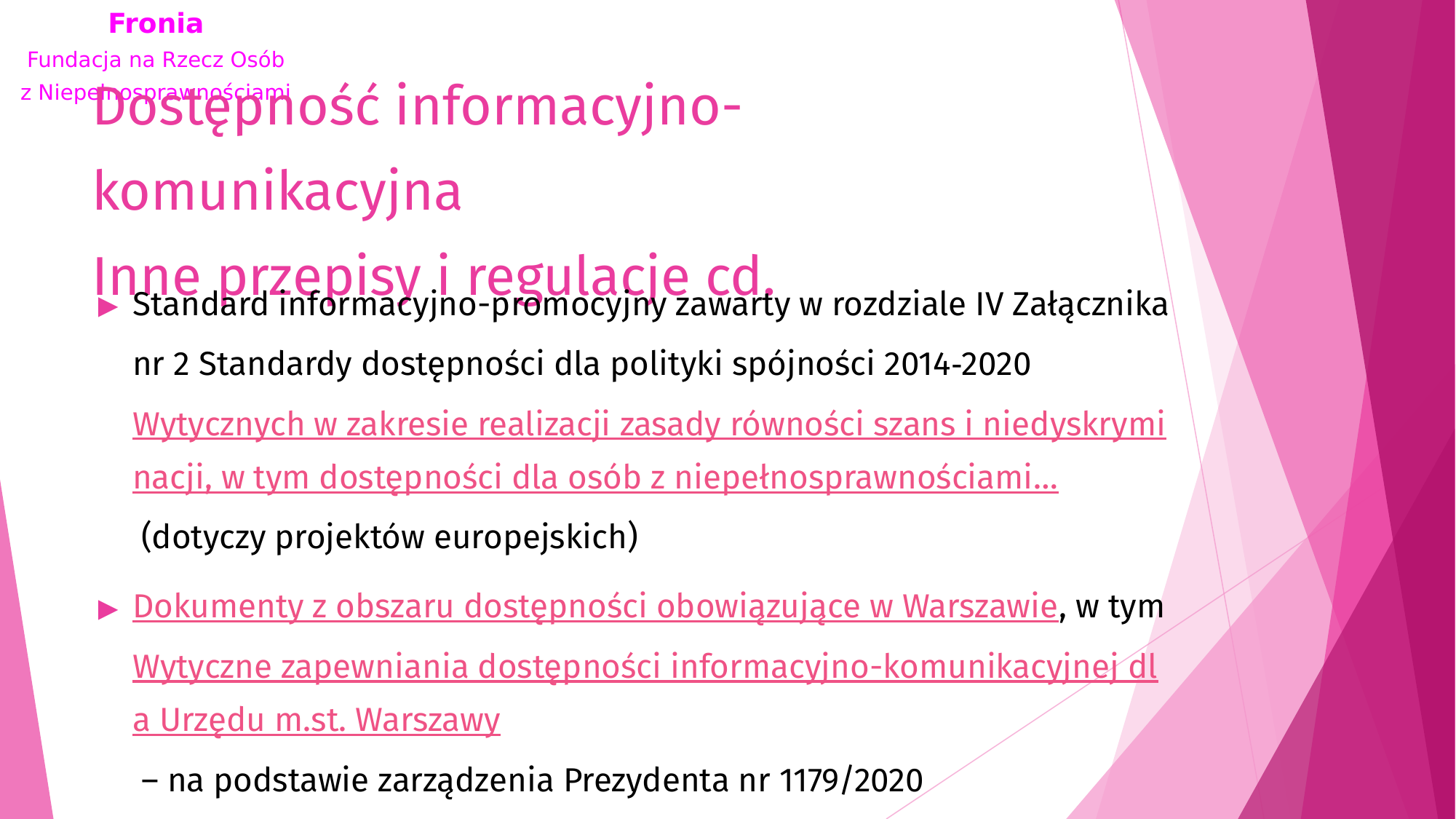

# Dostępność informacyjno-komunikacyjna Inne przepisy i regulacje cd.
Standard informacyjno-promocyjny zawarty w rozdziale IV Załącznika nr 2 Standardy dostępności dla polityki spójności 2014‑2020 Wytycznych w zakresie realizacji zasady równości szans i niedyskryminacji, w tym dostępności dla osób z niepełnosprawnościami… (dotyczy projektów europejskich)
Dokumenty z obszaru dostępności obowiązujące w Warszawie, w tym Wytyczne zapewniania dostępności informacyjno-komunikacyjnej dla Urzędu m.st. Warszawy – na podstawie zarządzenia Prezydenta nr 1179/2020